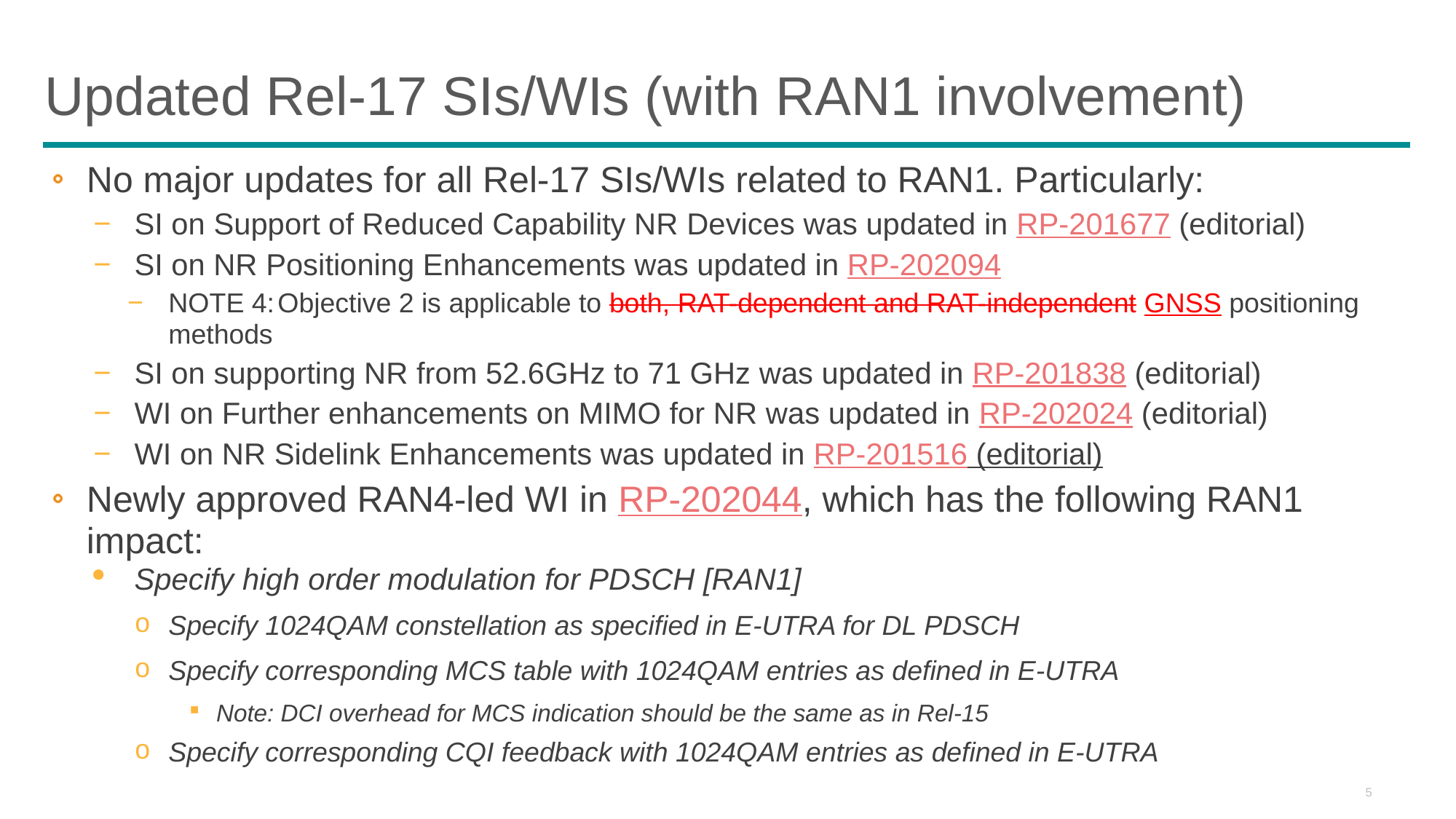

# Updated Rel-17 SIs/WIs (with RAN1 involvement)
No major updates for all Rel-17 SIs/WIs related to RAN1. Particularly:
SI on Support of Reduced Capability NR Devices was updated in RP-201677 (editorial)
SI on NR Positioning Enhancements was updated in RP-202094
NOTE 4:	Objective 2 is applicable to both, RAT-dependent and RAT-independent GNSS positioning methods
SI on supporting NR from 52.6GHz to 71 GHz was updated in RP-201838 (editorial)
WI on Further enhancements on MIMO for NR was updated in RP-202024 (editorial)
WI on NR Sidelink Enhancements was updated in RP-201516 (editorial)
Newly approved RAN4-led WI in RP-202044, which has the following RAN1 impact:
Specify high order modulation for PDSCH [RAN1]
Specify 1024QAM constellation as specified in E-UTRA for DL PDSCH
Specify corresponding MCS table with 1024QAM entries as defined in E-UTRA
Note: DCI overhead for MCS indication should be the same as in Rel-15
Specify corresponding CQI feedback with 1024QAM entries as defined in E-UTRA